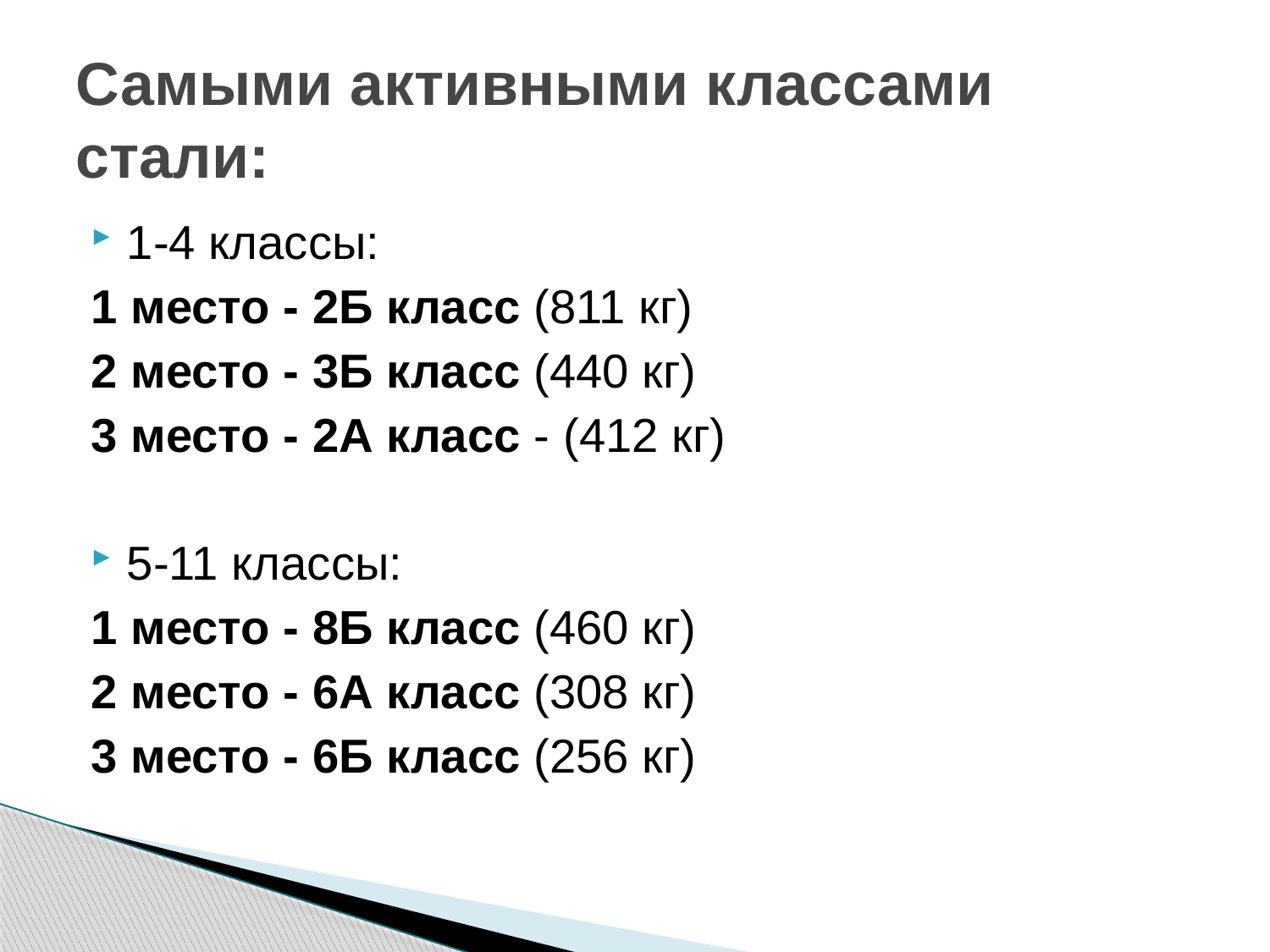

# Самыми активными классами стали:
1-4 классы:
1 место - 2Б класс (811 кг)
2 место - 3Б класс (440 кг)
3 место - 2А класс - (412 кг)

5-11 классы:
1 место - 8Б класс (460 кг)
2 место - 6А класс (308 кг)
3 место - 6Б класс (256 кг)